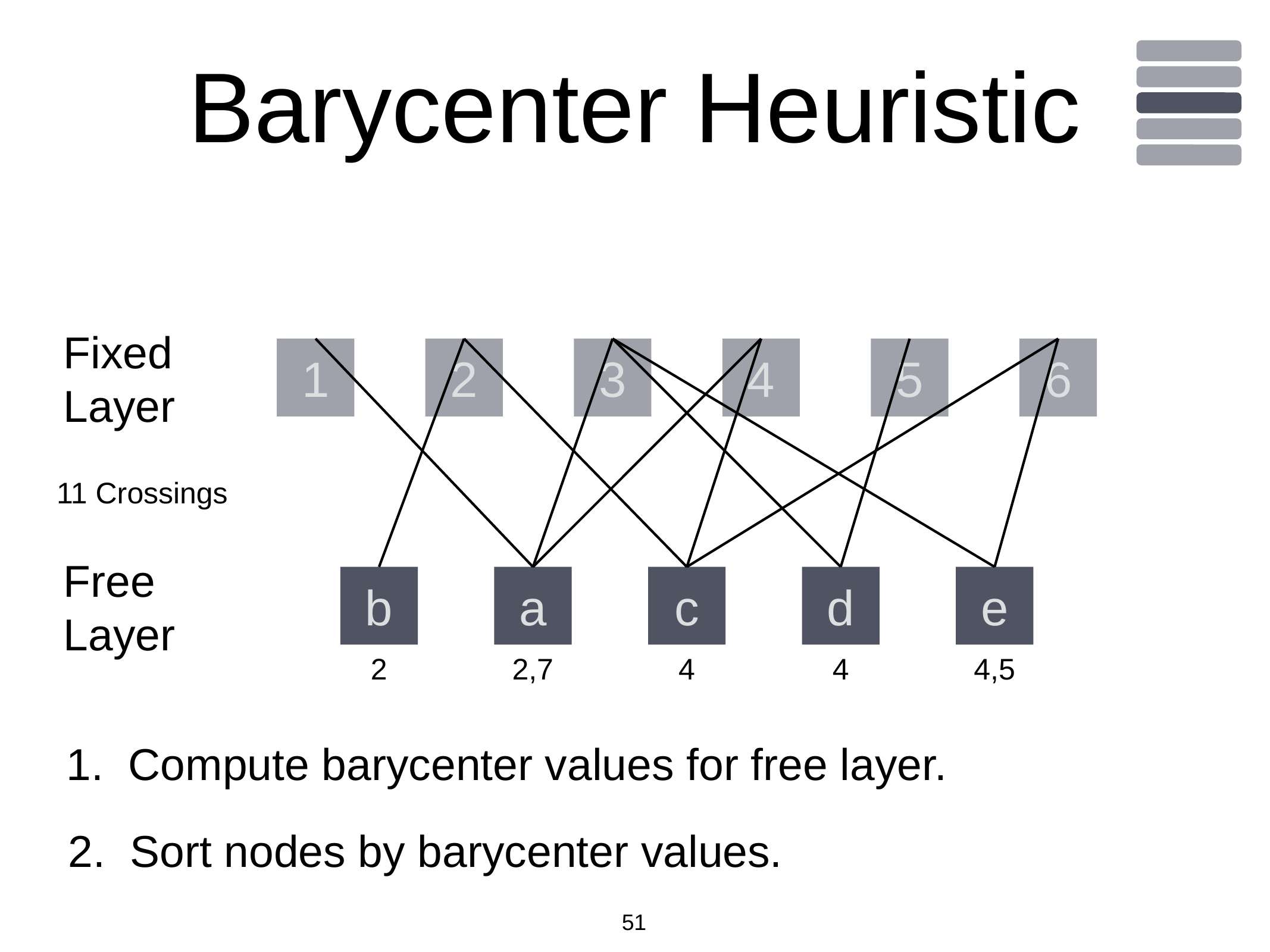

# Barycenter Heuristic
Fixed
Layer
1
2
3
4
5
6
11 Crossings
Free
Layer
b
a
c
d
e
2
2,7
4
4
4,5
Compute barycenter values for free layer.
Sort nodes by barycenter values.
51